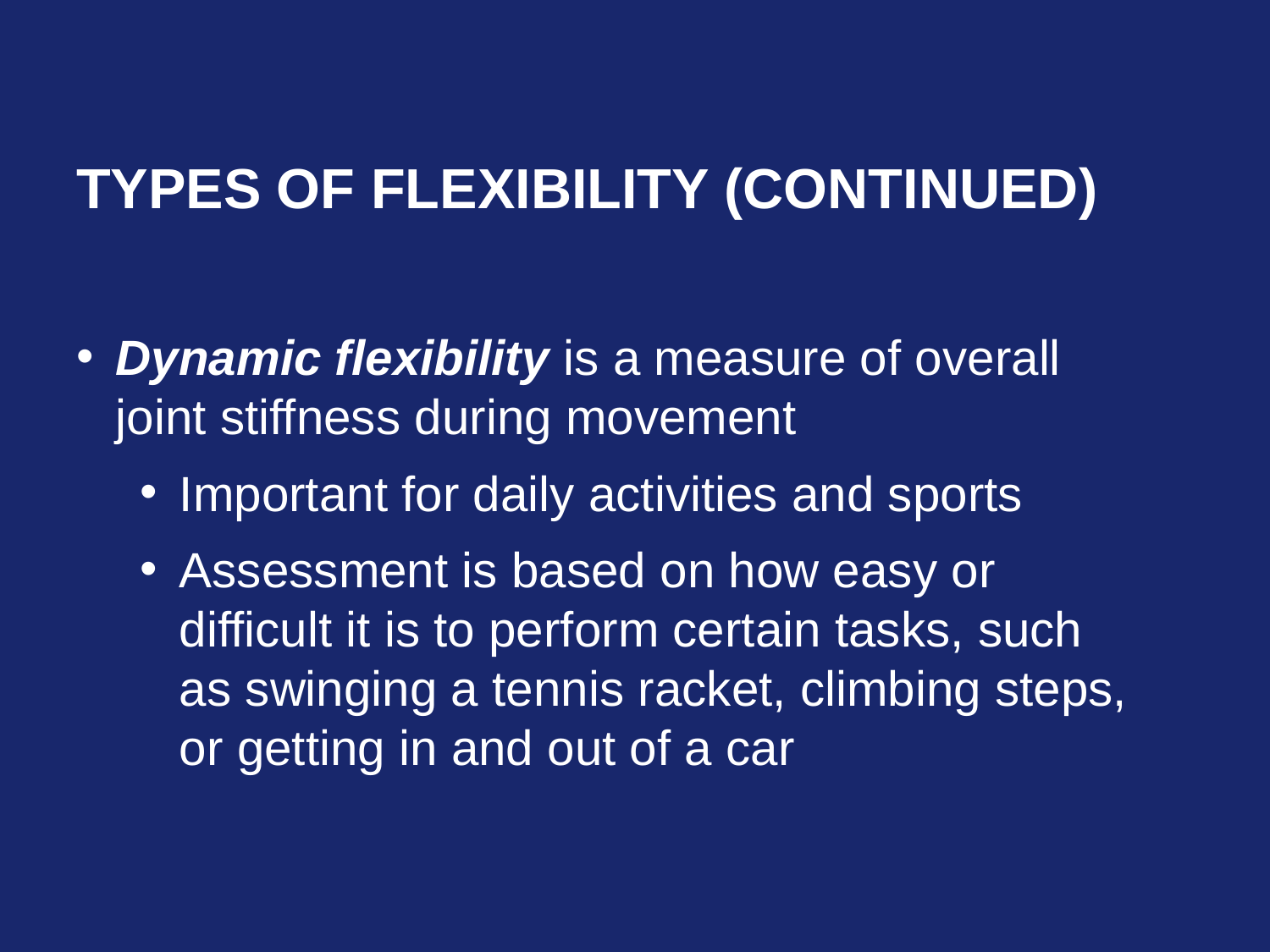

# Types of Flexibility (continued)
Dynamic flexibility is a measure of overall joint stiffness during movement
Important for daily activities and sports
Assessment is based on how easy or difficult it is to perform certain tasks, such as swinging a tennis racket, climbing steps, or getting in and out of a car